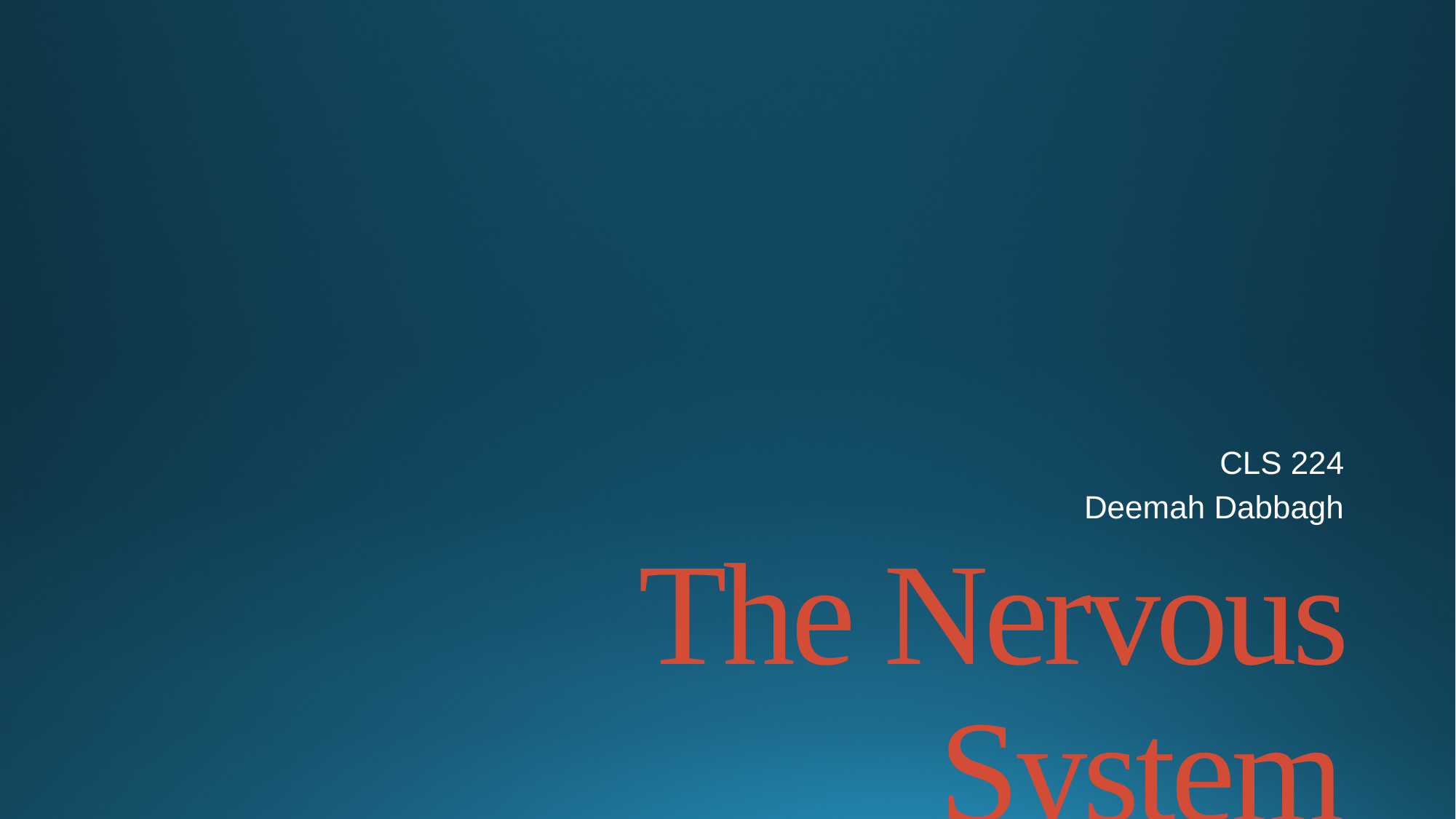

CLS 224
Deemah Dabbagh
# The Nervous System